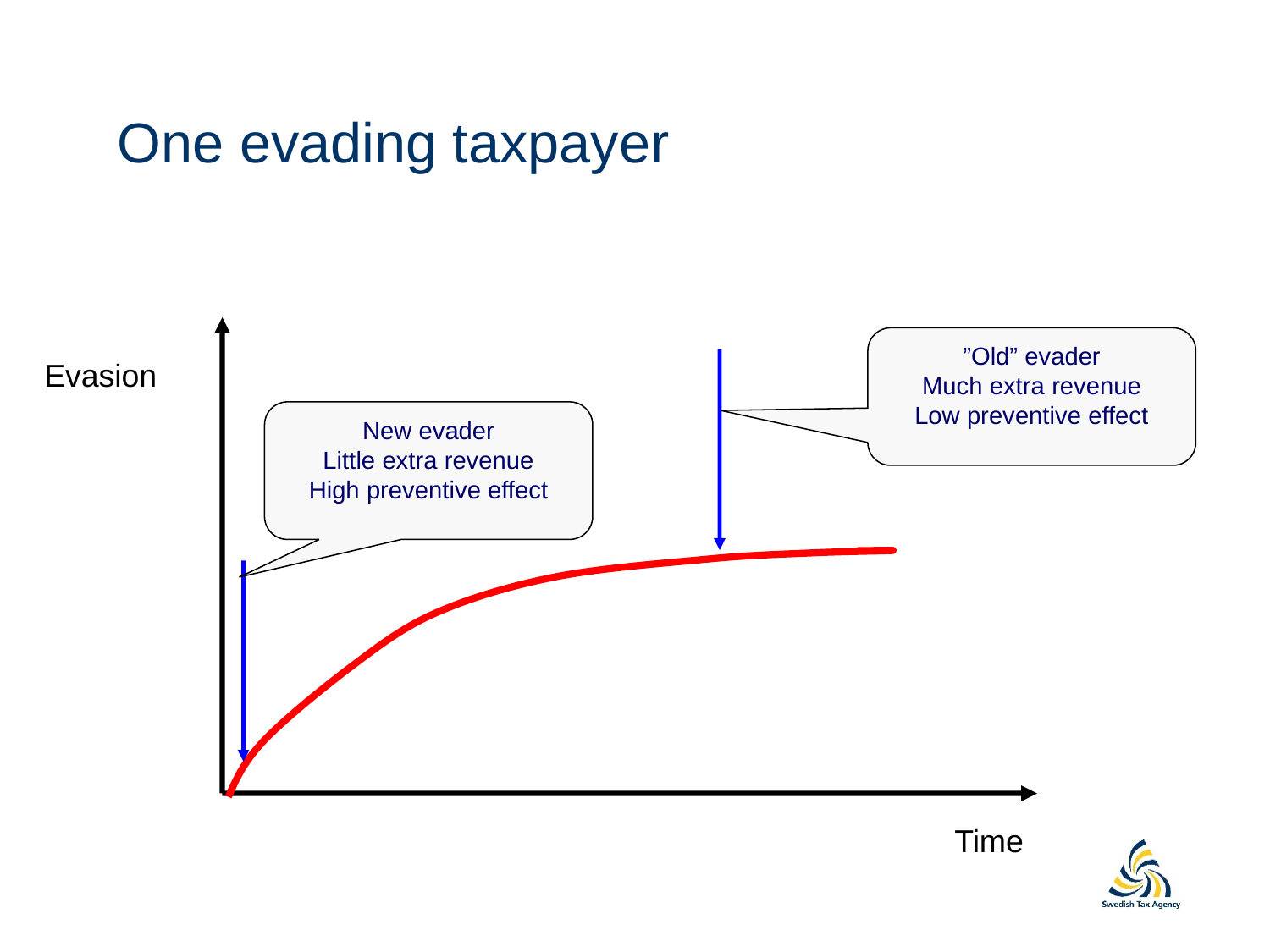

# One evading taxpayer

”Old” evader
Much extra revenue
Low preventive effect

New evader
Little extra revenue
High preventive effect

Evasion

Time